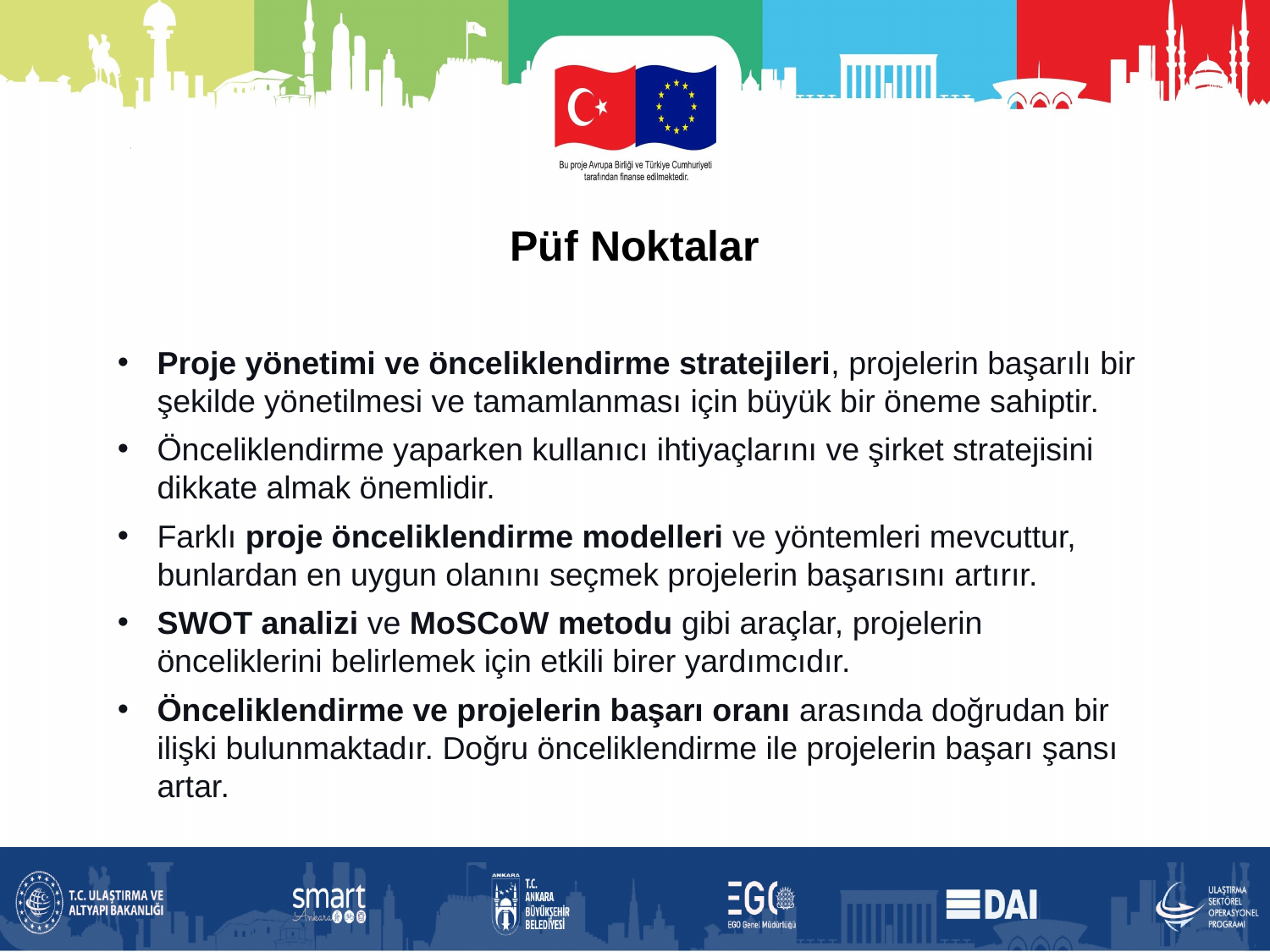

Püf Noktalar

Proje yönetimi ve önceliklendirme stratejileri, projelerin başarılı bir şekilde yönetilmesi ve tamamlanması için büyük bir öneme sahiptir.
Önceliklendirme yaparken kullanıcı ihtiyaçlarını ve şirket stratejisini dikkate almak önemlidir.
Farklı proje önceliklendirme modelleri ve yöntemleri mevcuttur, bunlardan en uygun olanını seçmek projelerin başarısını artırır.
SWOT analizi ve MoSCoW metodu gibi araçlar, projelerin önceliklerini belirlemek için etkili birer yardımcıdır.
Önceliklendirme ve projelerin başarı oranı arasında doğrudan bir ilişki bulunmaktadır. Doğru önceliklendirme ile projelerin başarı şansı artar.